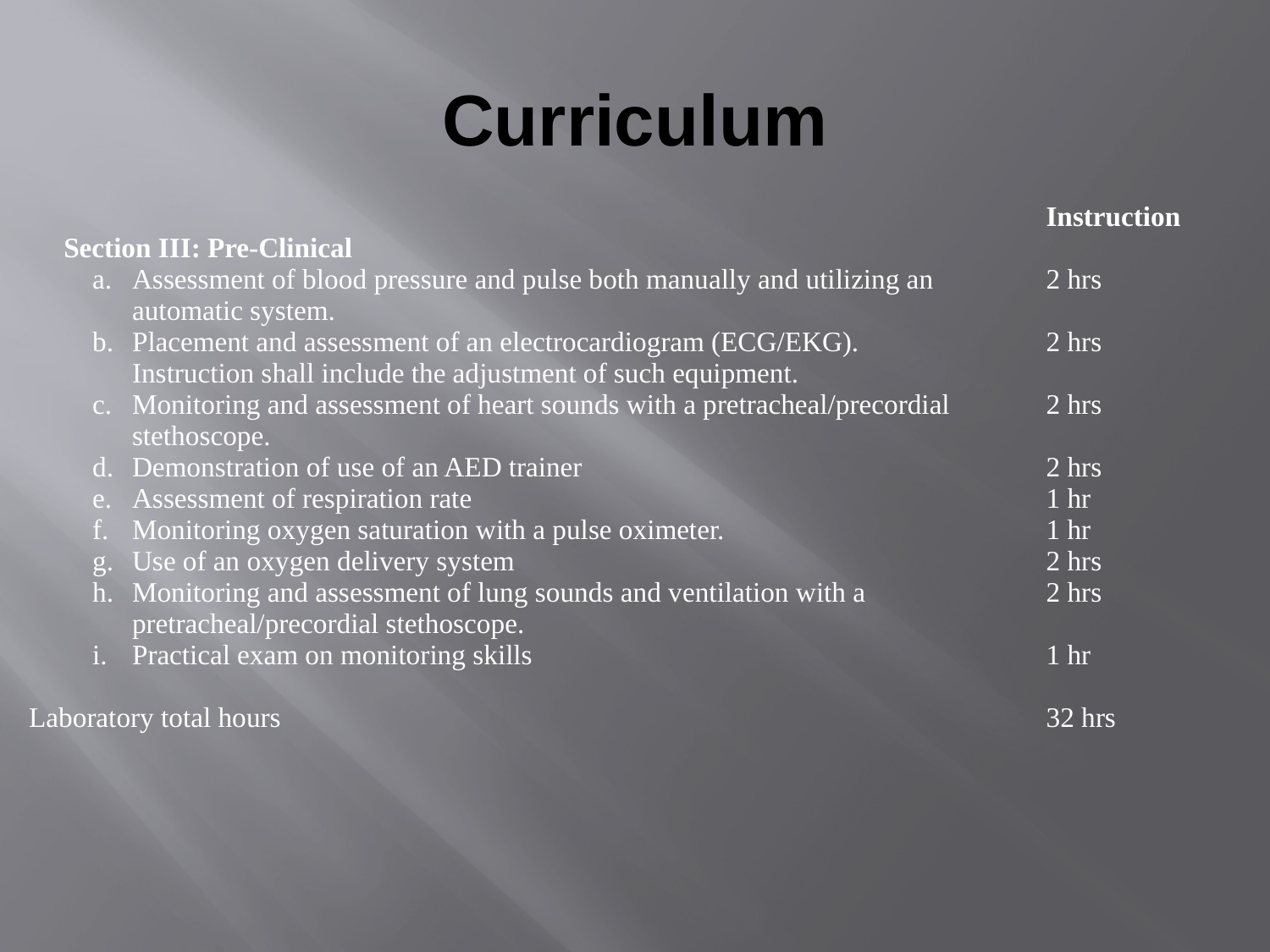

# Curriculum
| Section III: Pre-Clinical Assessment of blood pressure and pulse both manually and utilizing an automatic system. Placement and assessment of an electrocardiogram (ECG/EKG). Instruction shall include the adjustment of such equipment. Monitoring and assessment of heart sounds with a pretracheal/precordial stethoscope. Demonstration of use of an AED trainer Assessment of respiration rate Monitoring oxygen saturation with a pulse oximeter. Use of an oxygen delivery system Monitoring and assessment of lung sounds and ventilation with a pretracheal/precordial stethoscope. Practical exam on monitoring skills Laboratory total hours |  | Instruction 2 hrs 2 hrs 2 hrs 2 hrs 1 hr 1 hr 2 hrs 2 hrs 1 hr 32 hrs |
| --- | --- | --- |